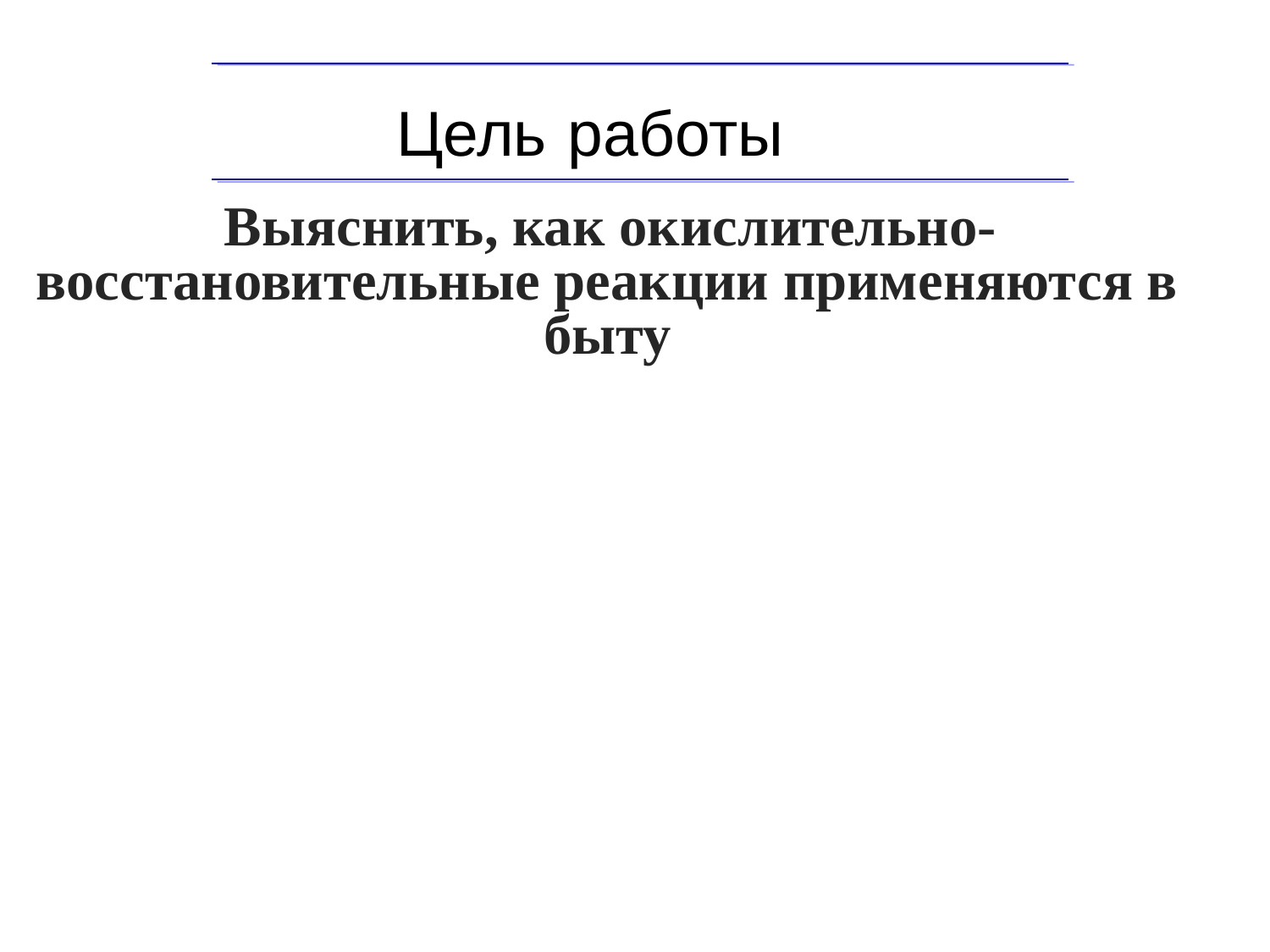

Цель работы
  Выяснить, как окислительно-восстановительные реакции применяются в быту